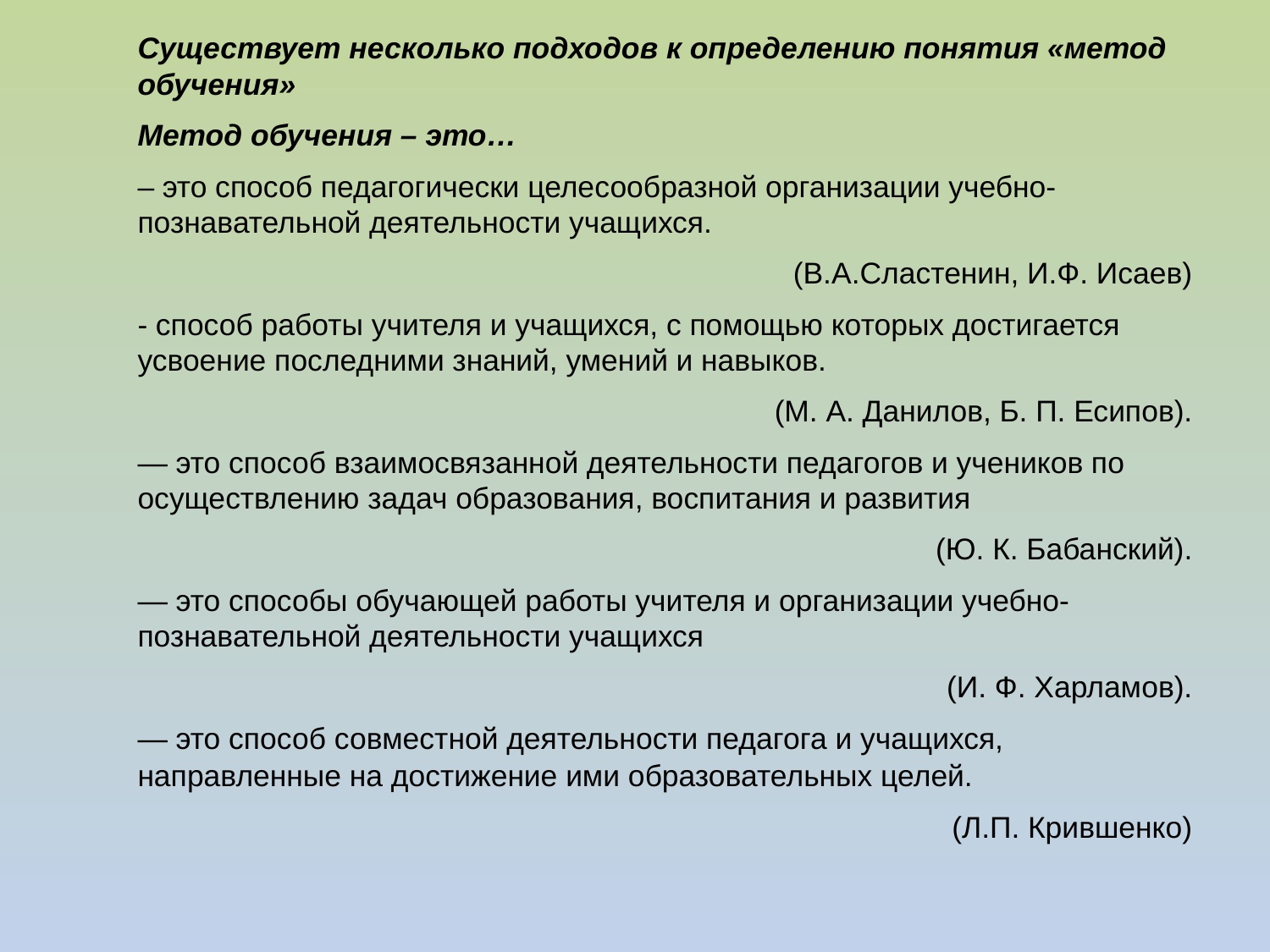

Существует несколько подходов к определению понятия «метод обучения»
Метод обучения – это…
– это способ педагогически целесообразной организации учебно-познавательной деятельности учащихся.
(В.А.Сластенин, И.Ф. Исаев)
- способ работы учителя и учащихся, с помощью которых достигается усвоение последними знаний, умений и навыков.
(М. А. Данилов, Б. П. Есипов).
— это способ взаимосвязанной деятельности педагогов и учеников по осуществлению задач образования, воспитания и развития
(Ю. К. Бабанский).
— это способы обучающей работы учителя и организации учебно-познавательной деятельности учащихся
(И. Ф. Харламов).
— это способ совместной деятельности педагога и учащихся, направленные на достижение ими образовательных целей.
(Л.П. Крившенко)